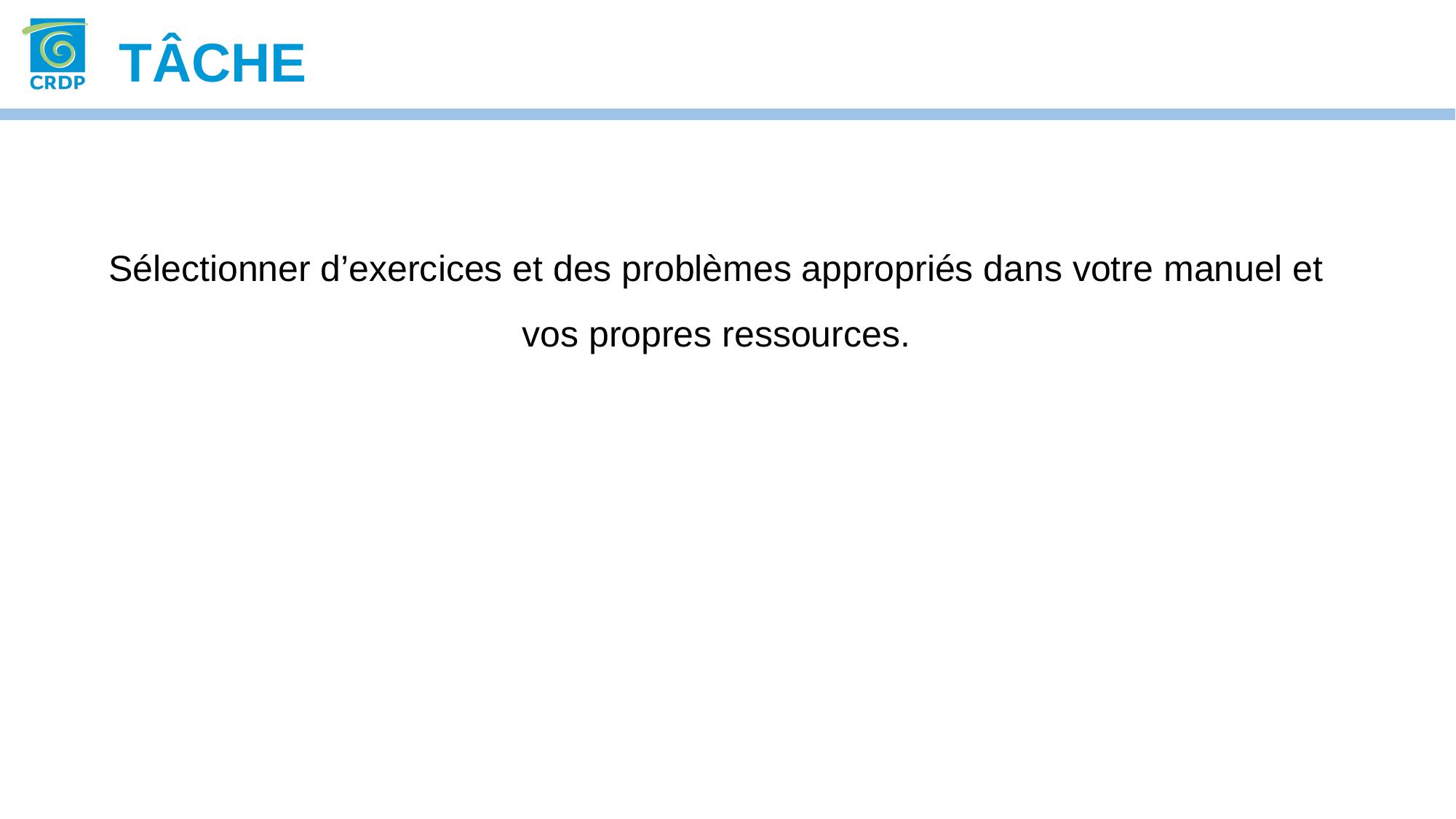

tÂche
Sélectionner d’exercices et des problèmes appropriés dans votre manuel et vos propres ressources.